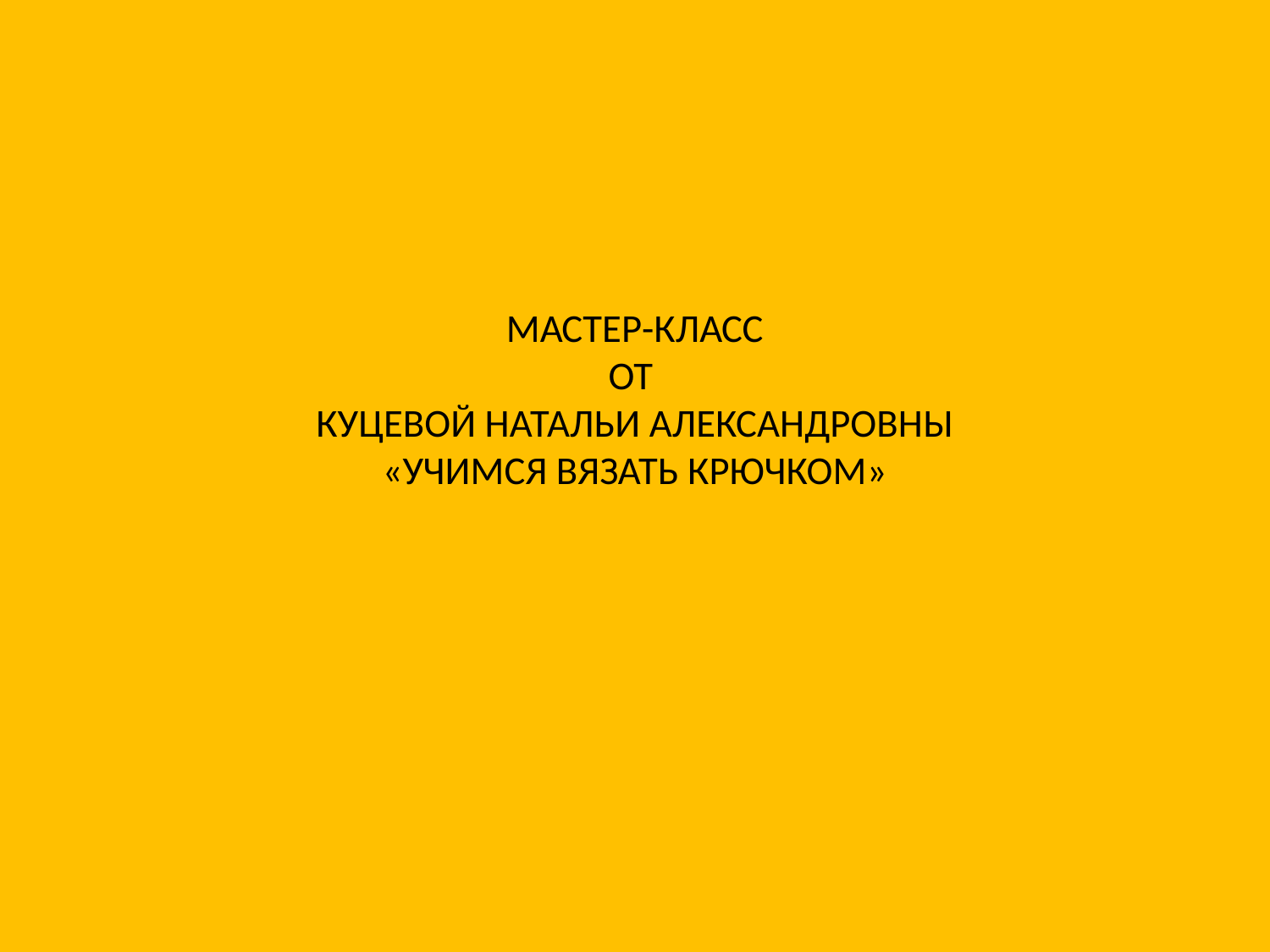

# МАСТЕР-КЛАСС ОТ КУЦЕВОЙ НАТАЛЬИ АЛЕКСАНДРОВНЫ «УЧИМСЯ ВЯЗАТЬ КРЮЧКОМ»